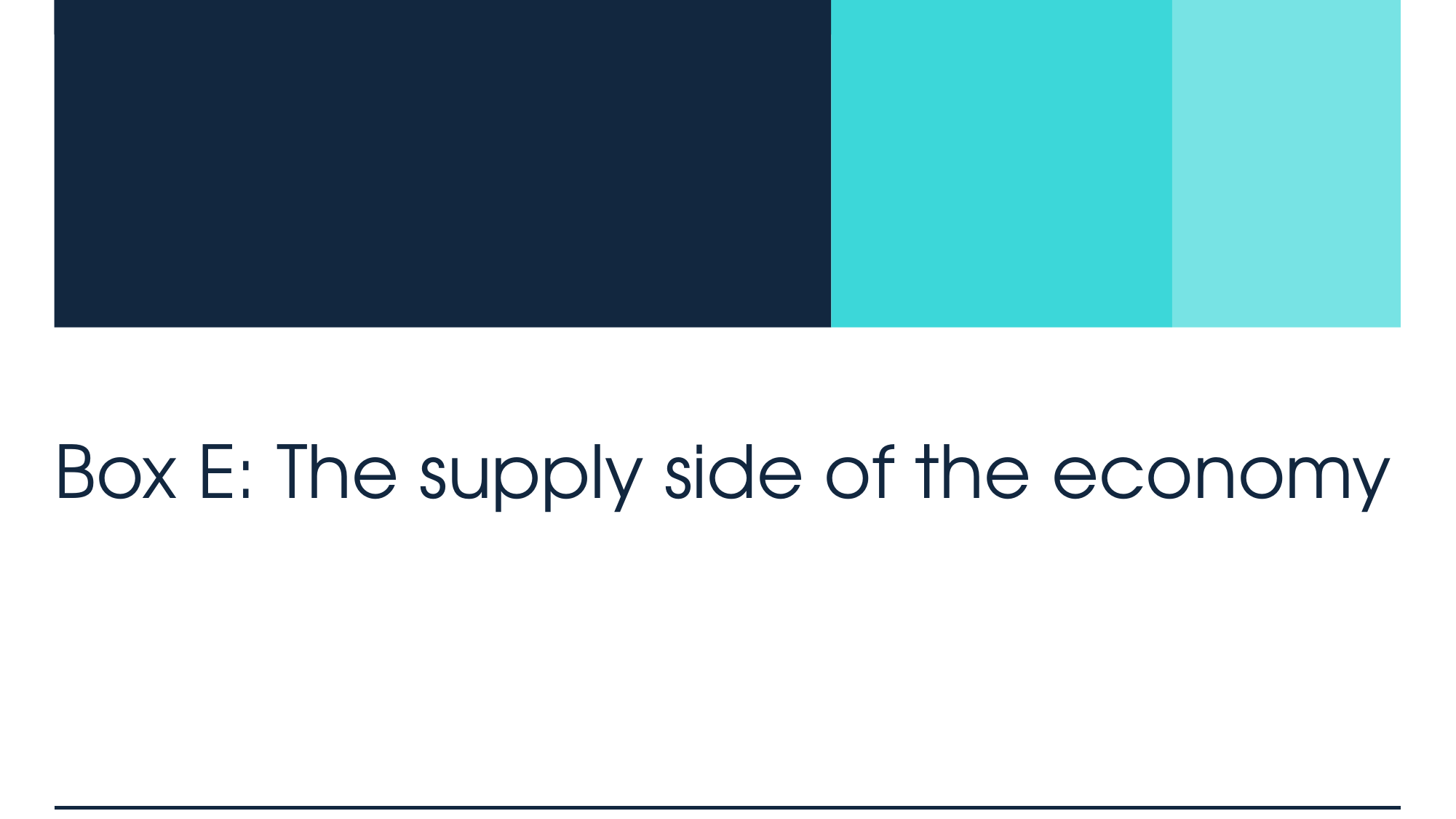

# Box E: The supply side of the economy